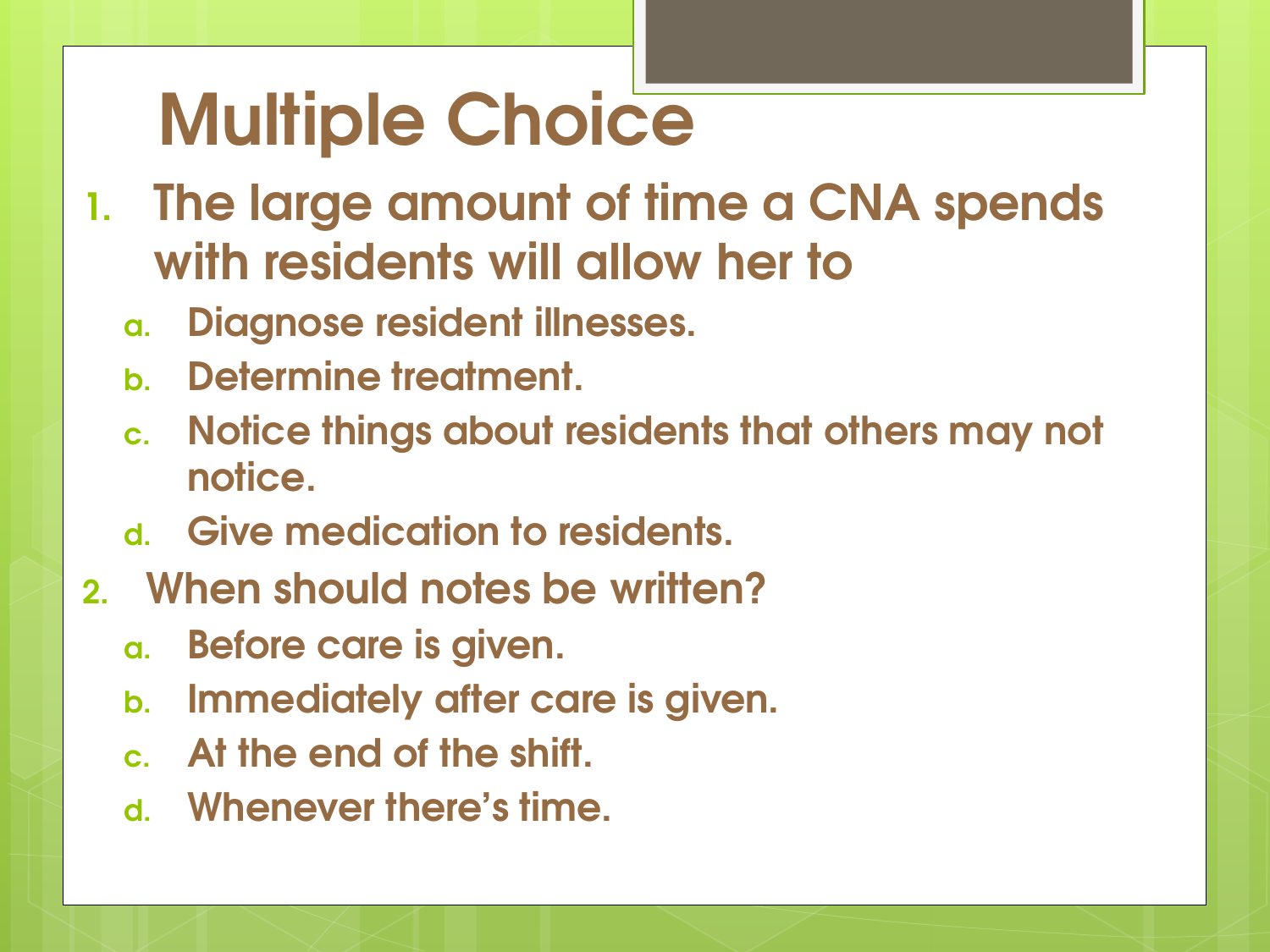

# Multiple Choice
The large amount of time a CNA spends with residents will allow her to
Diagnose resident illnesses.
Determine treatment.
Notice things about residents that others may not notice.
Give medication to residents.
When should notes be written?
Before care is given.
Immediately after care is given.
At the end of the shift.
Whenever there’s time.